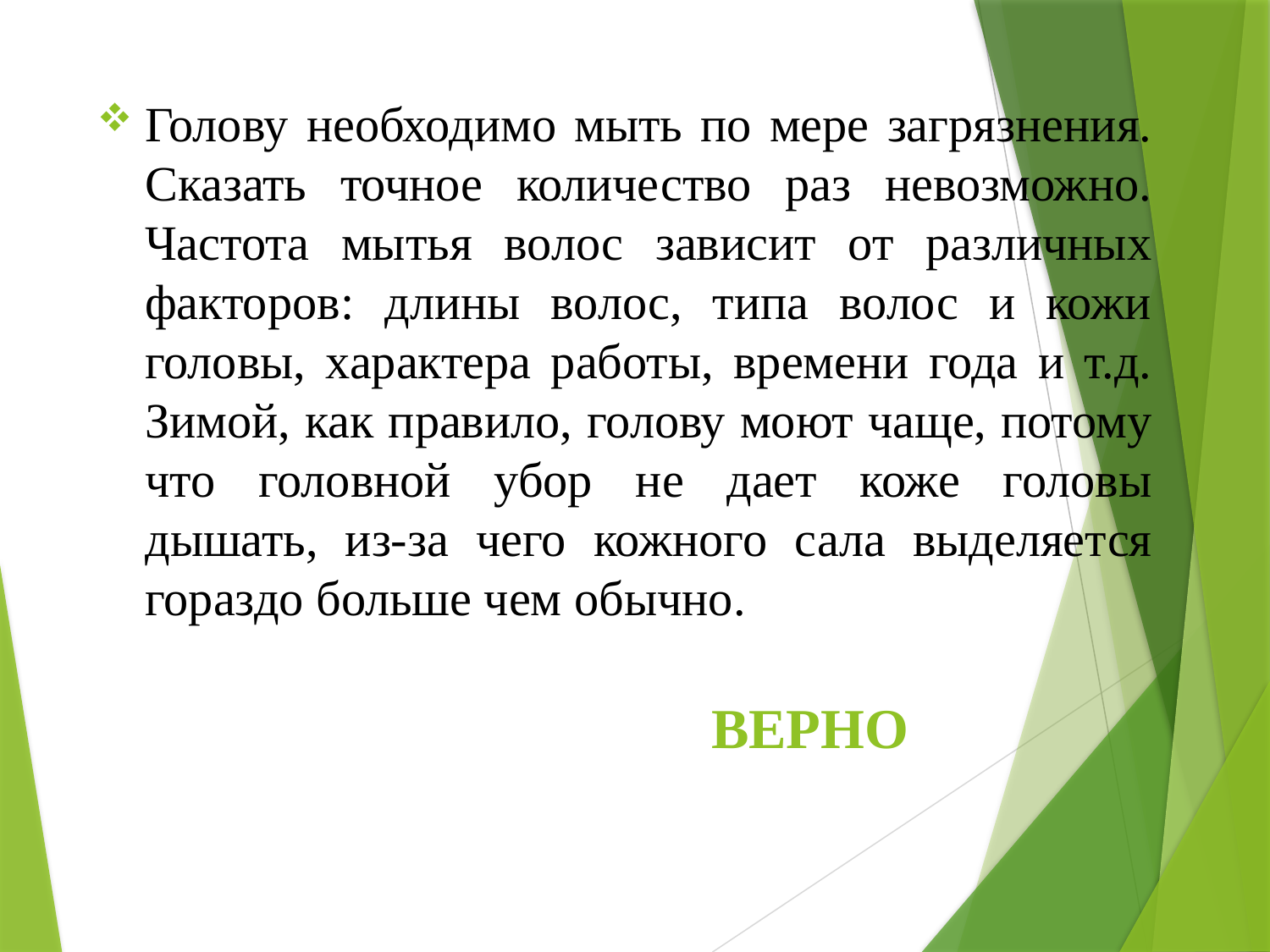

Голову необходимо мыть по мере загрязнения. Сказать точное количество раз невозможно. Частота мытья волос зависит от различных факторов: длины волос, типа волос и кожи головы, характера работы, времени года и т.д. Зимой, как правило, голову моют чаще, потому что головной убор не дает коже головы дышать, из-за чего кожного сала выделяется гораздо больше чем обычно.

 ВЕРНО